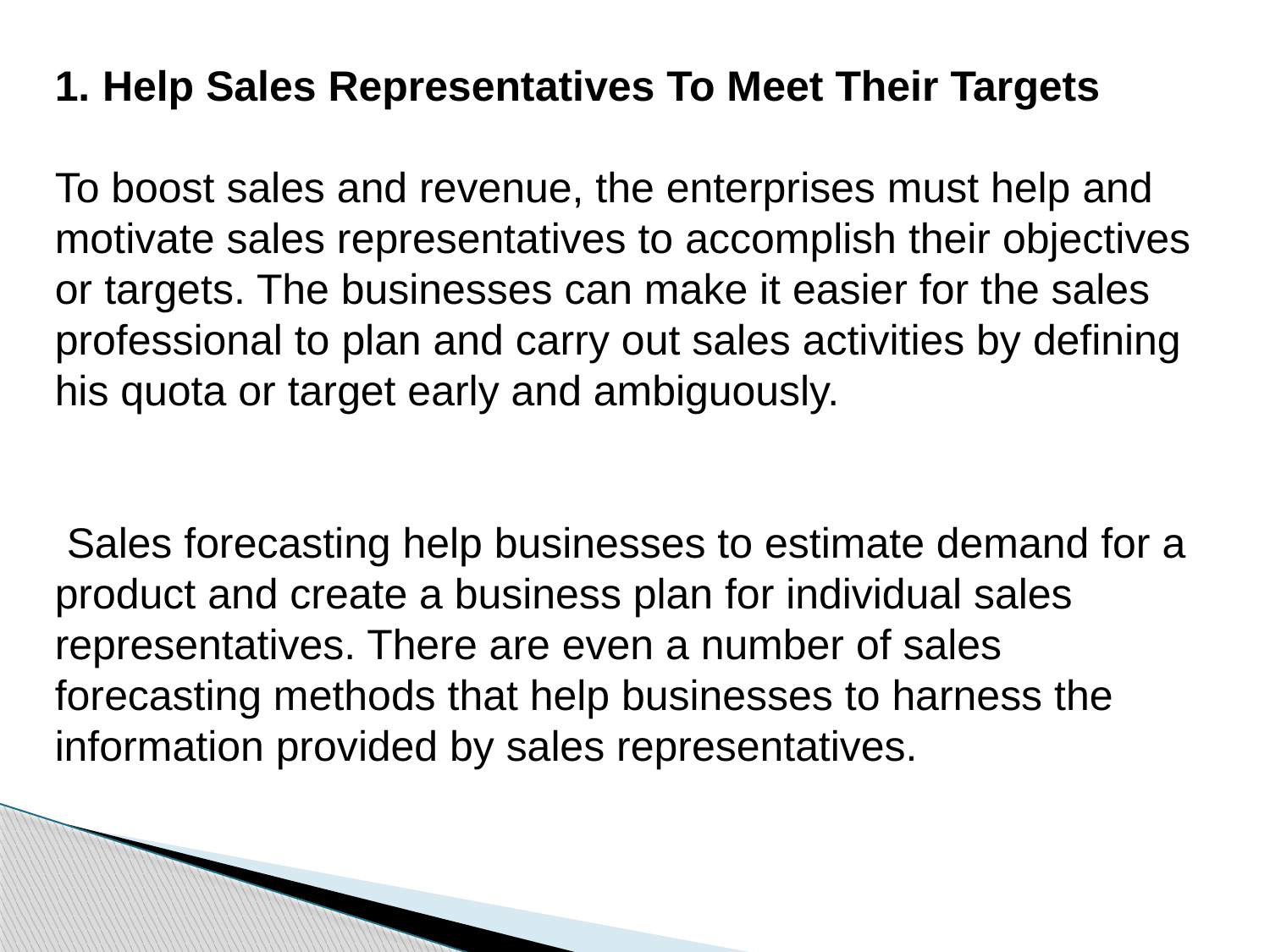

Help Sales Representatives To Meet Their Targets

To boost sales and revenue, the enterprises must help and motivate sales representatives to accomplish their objectives or targets. The businesses can make it easier for the sales professional to plan and carry out sales activities by defining his quota or target early and ambiguously.

 Sales forecasting help businesses to estimate demand for a product and create a business plan for individual sales representatives. There are even a number of sales forecasting methods that help businesses to harness the information provided by sales representatives.